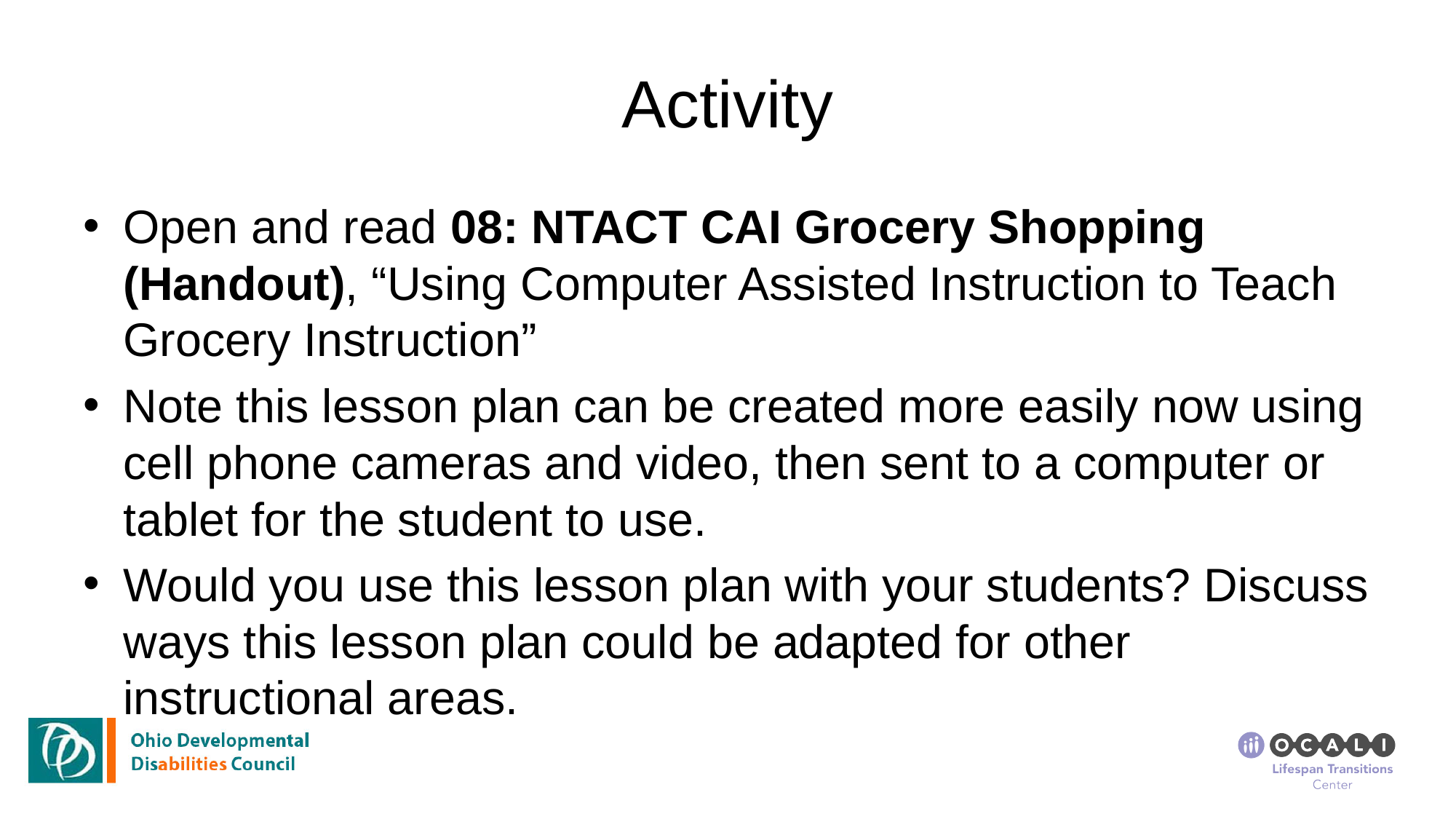

# Activity
Open and read 08: NTACT CAI Grocery Shopping (Handout), “Using Computer Assisted Instruction to Teach Grocery Instruction”
Note this lesson plan can be created more easily now using cell phone cameras and video, then sent to a computer or tablet for the student to use.
Would you use this lesson plan with your students? Discuss ways this lesson plan could be adapted for other instructional areas.